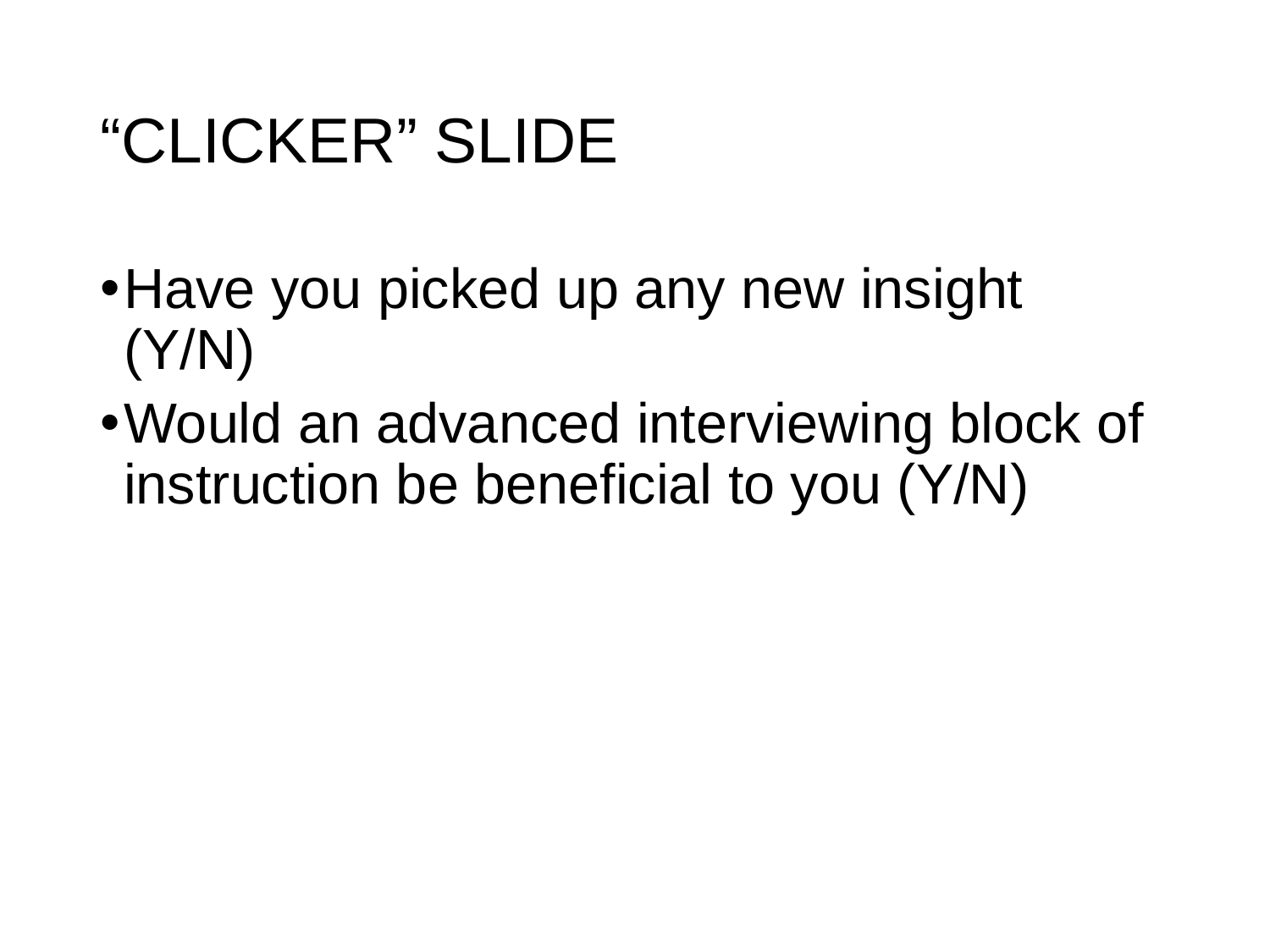

# “CLICKER” SLIDE
Have you picked up any new insight (Y/N)
Would an advanced interviewing block of instruction be beneficial to you (Y/N)